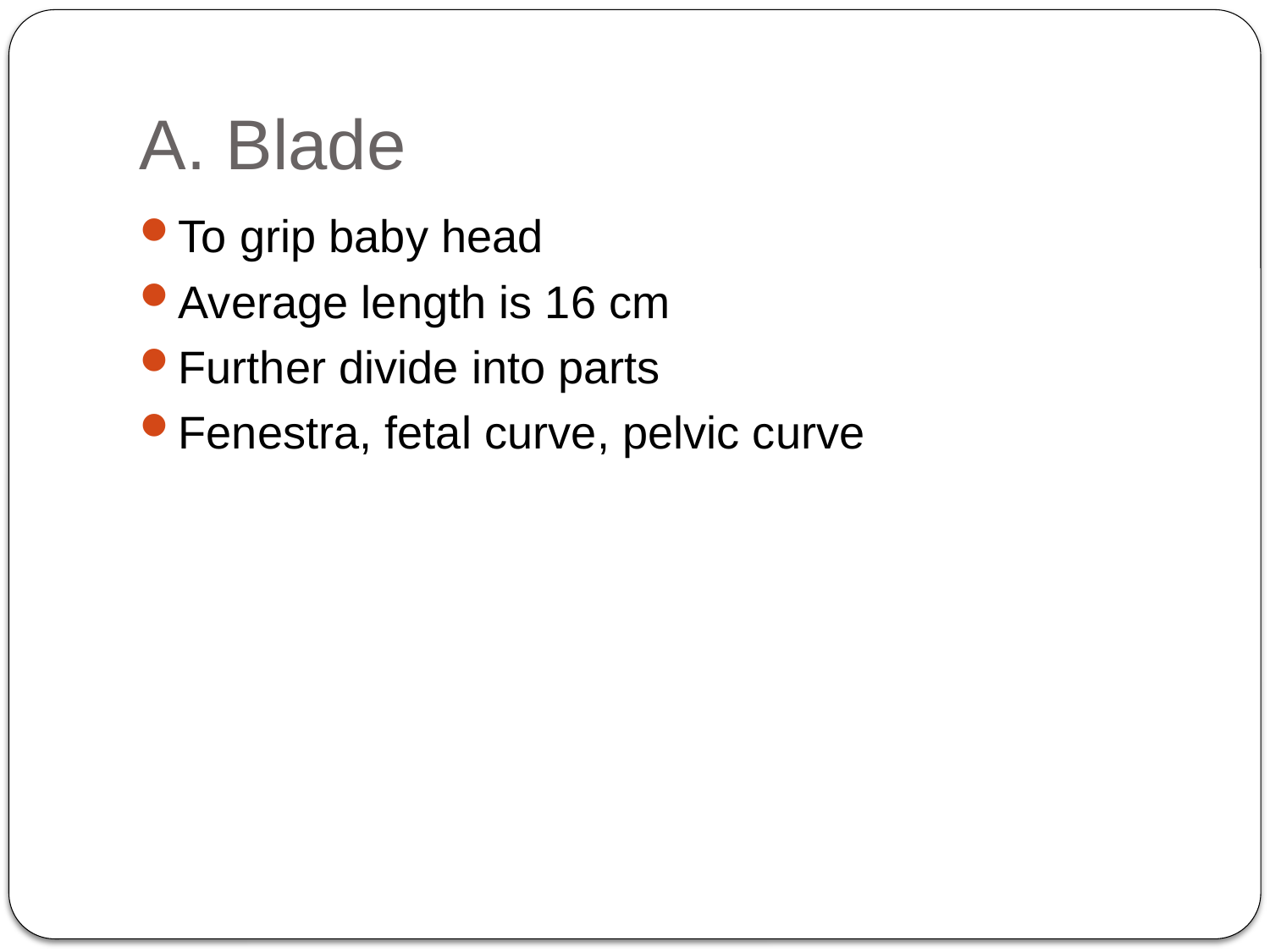

# A. Blade
To grip baby head
Average length is 16 cm
Further divide into parts
Fenestra, fetal curve, pelvic curve